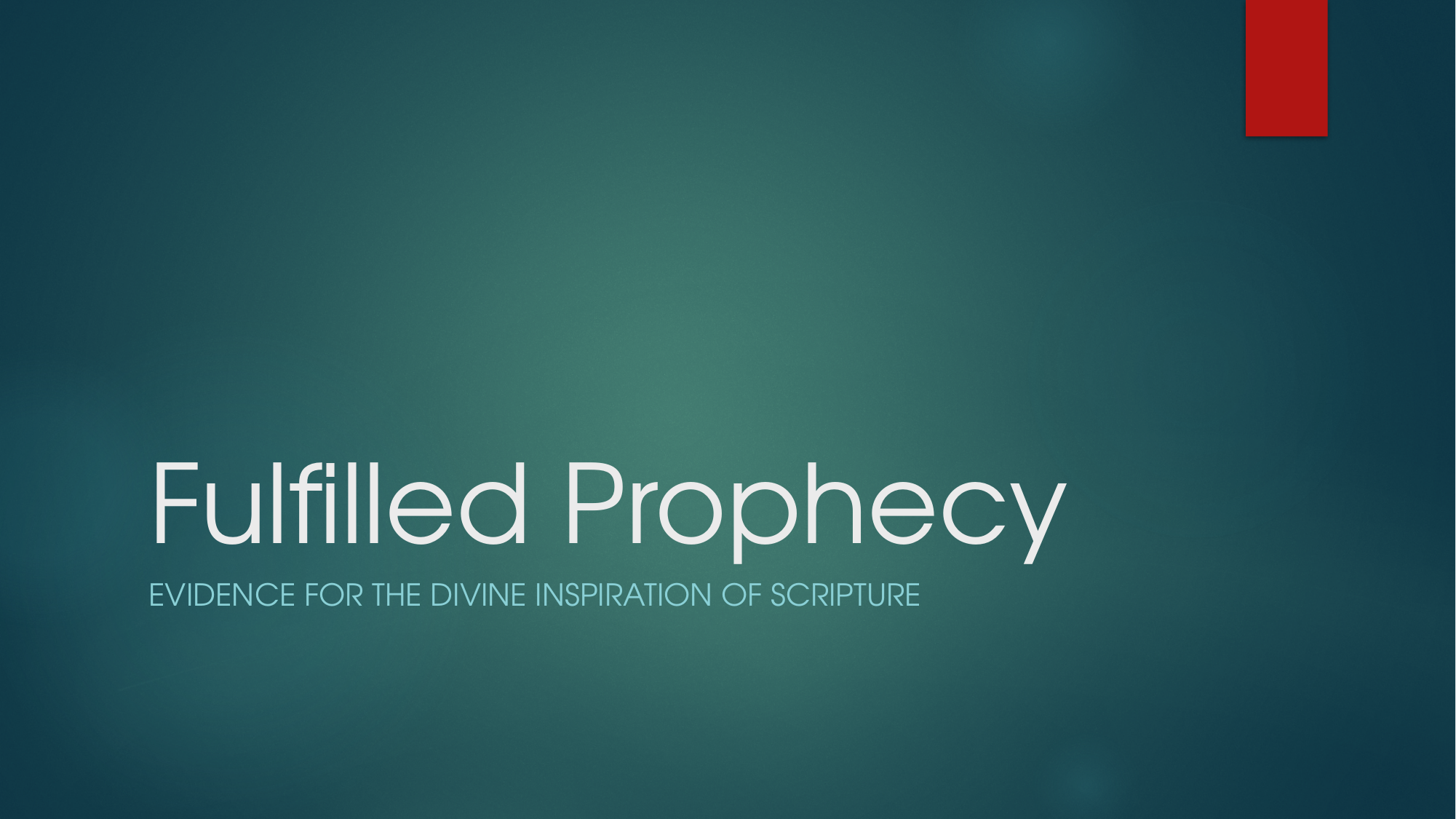

# Fulfilled Prophecy
Evidence for the Divine Inspiration of Scripture